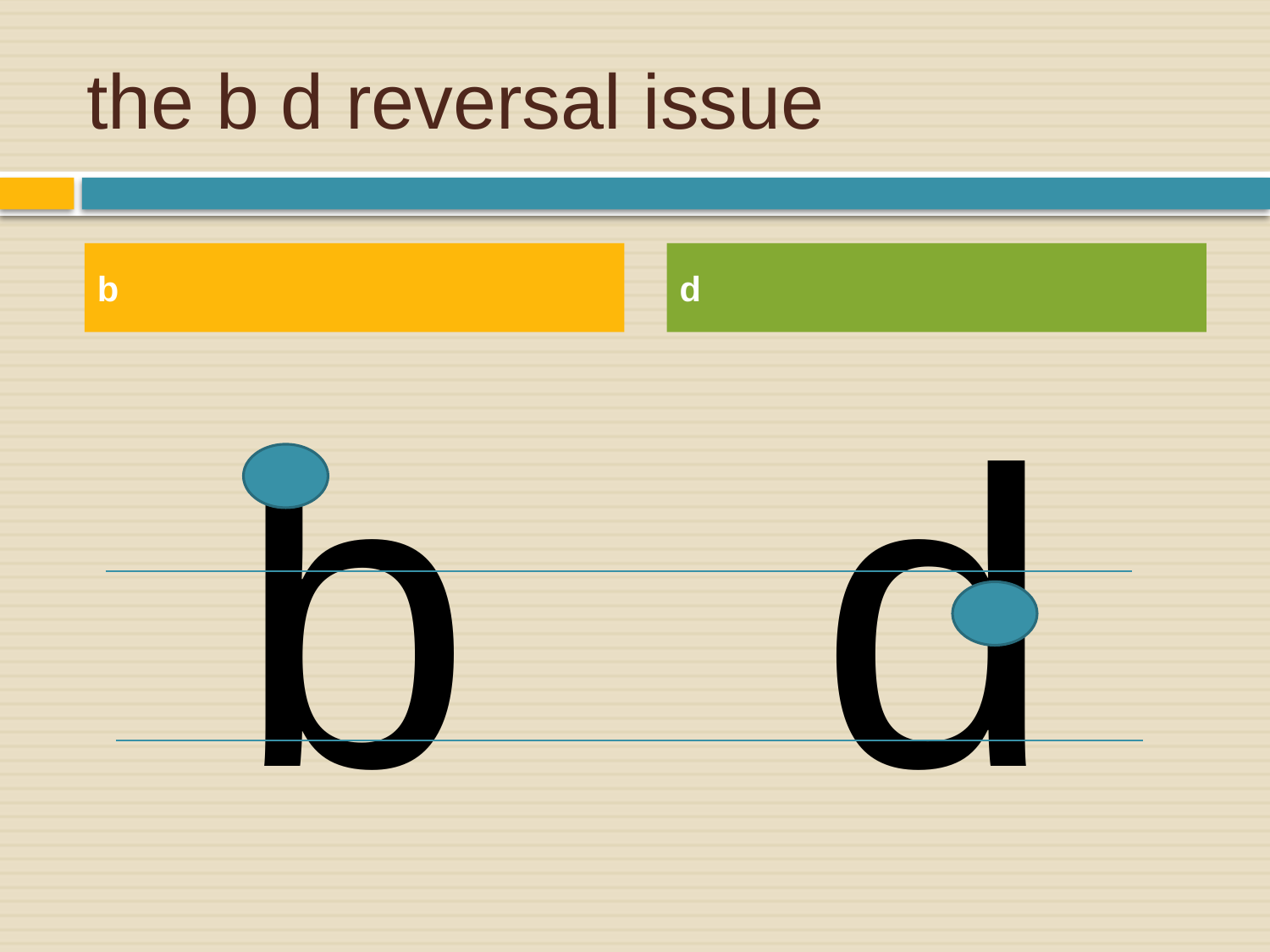

# the b d reversal issue
b
d
b
d